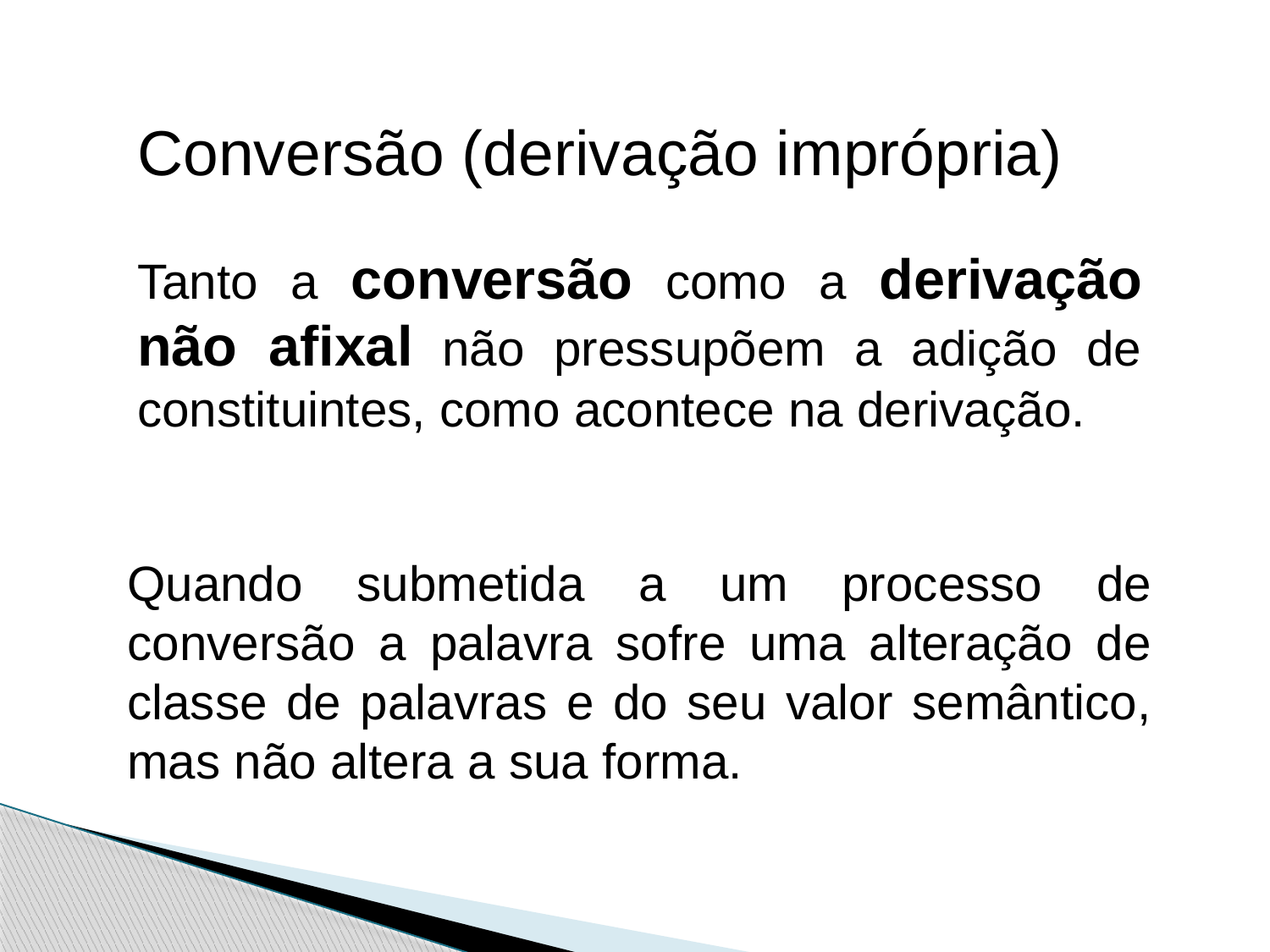

Conversão (derivação imprópria)
Tanto a conversão como a derivação não afixal não pressupõem a adição de constituintes, como acontece na derivação.
Quando submetida a um processo de conversão a palavra sofre uma alteração de classe de palavras e do seu valor semântico, mas não altera a sua forma.